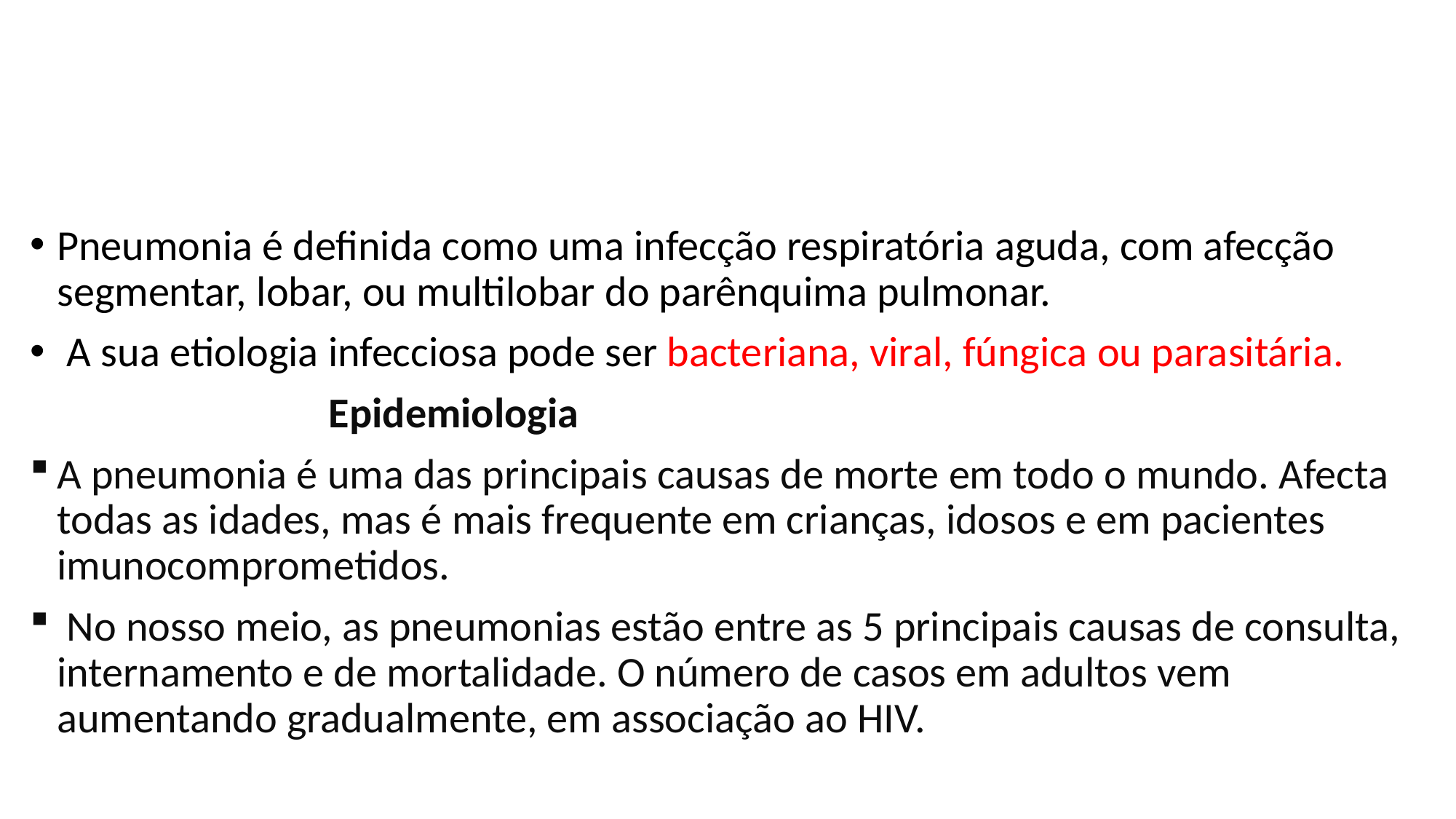

#
Pneumonia é definida como uma infecção respiratória aguda, com afecção segmentar, lobar, ou multilobar do parênquima pulmonar.
 A sua etiologia infecciosa pode ser bacteriana, viral, fúngica ou parasitária.
                               Epidemiologia
A pneumonia é uma das principais causas de morte em todo o mundo. Afecta todas as idades, mas é mais frequente em crianças, idosos e em pacientes imunocomprometidos.
 No nosso meio, as pneumonias estão entre as 5 principais causas de consulta, internamento e de mortalidade. O número de casos em adultos vem aumentando gradualmente, em associação ao HIV.